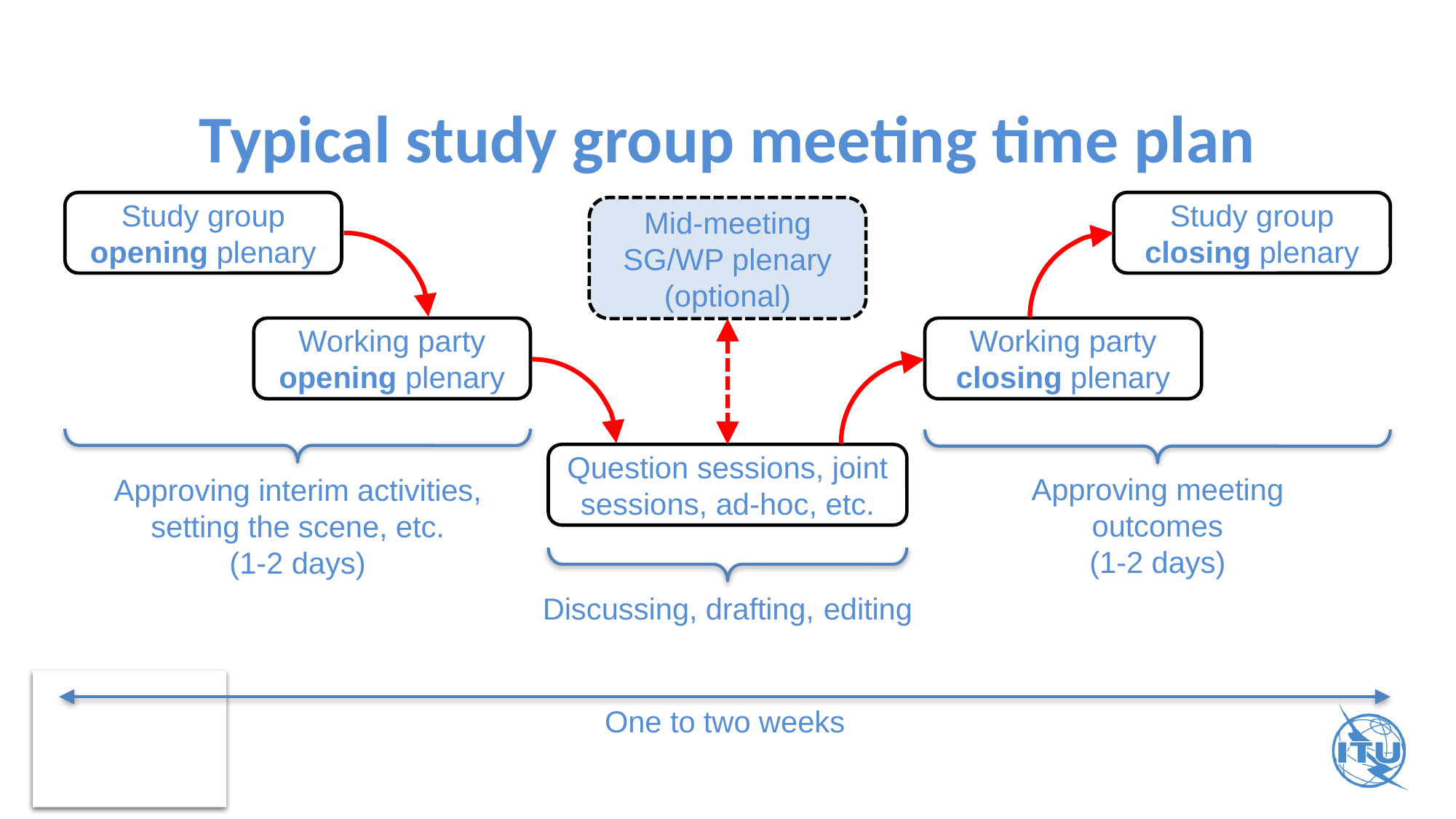

# Typical study group meeting time plan
Study group opening plenary
Study group closing plenary

Mid-meeting SG/WP plenary (optional)

Working party opening plenary
Working party closing plenary

Question sessions, joint
sessions, ad-hoc, etc.

Approving interim activities,
setting the scene, etc.
(1-2 days)

Approving meeting outcomes
(1-2 days)

Discussing, drafting, editing
One to two weeks